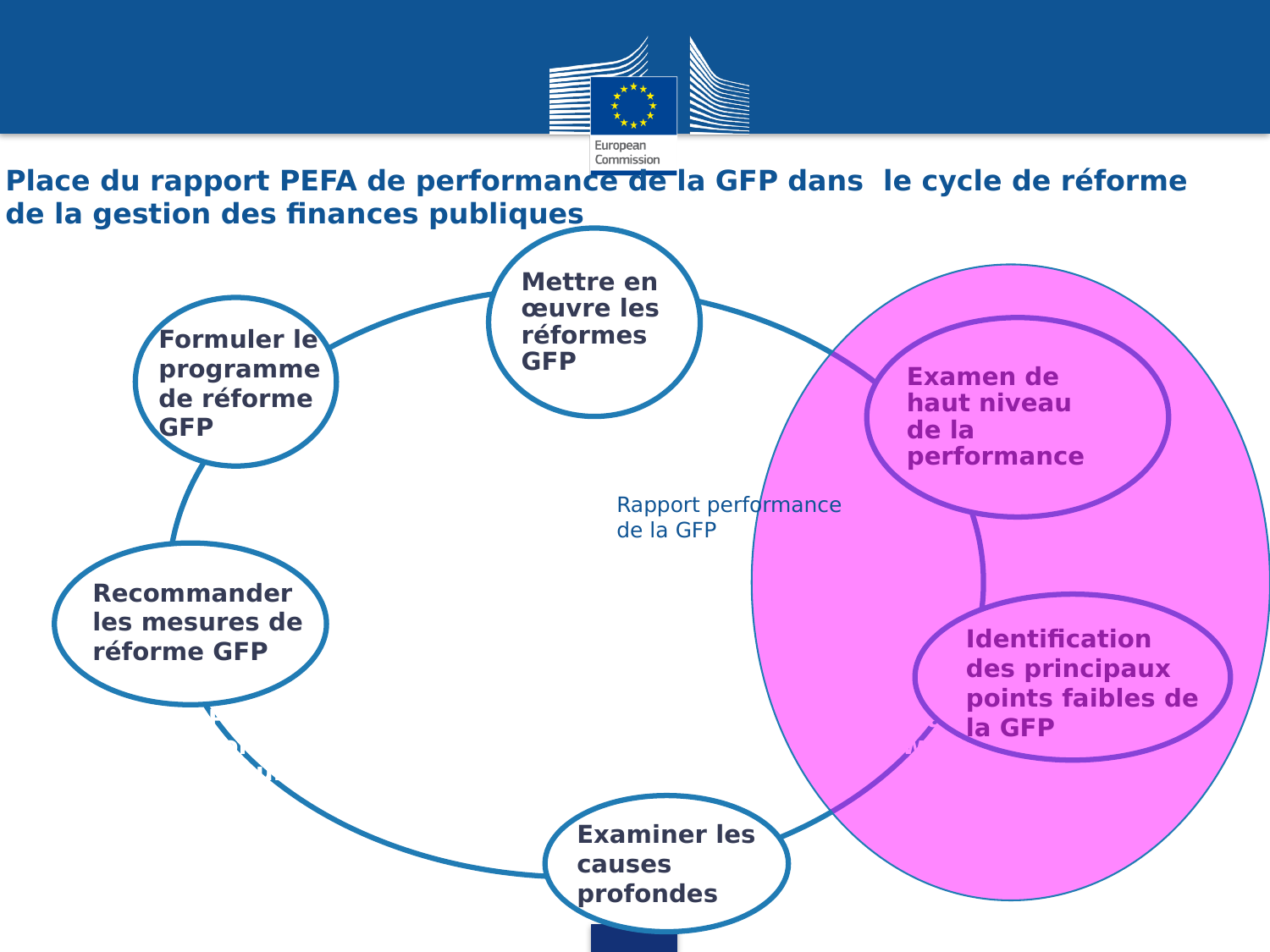

Place du rapport PEFA de performance de la GFP dans  le cycle de réforme de la gestion des finances publiques

Mettre en œuvre les réformes GFP

Formuler le programme de réforme  GFP

Recommander les mesures de réforme GFP

Examen de haut niveau de la performance
Rapport performance de la GFP

Identification des principaux points faibles de la GFP

Recommend PFM reform measures
Identify main PFM weaknesses

Examiner les causes profondes
14